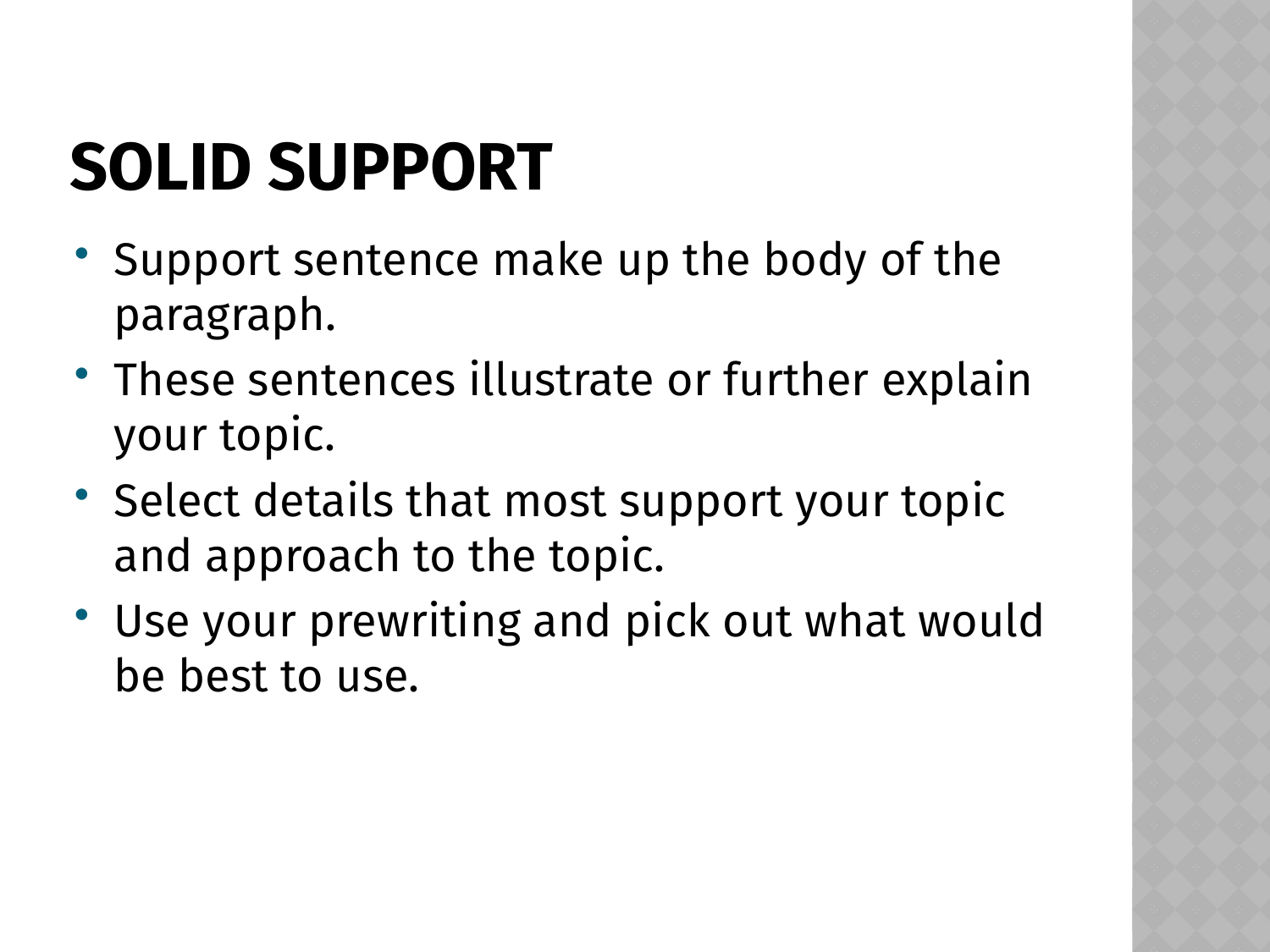

# Solid support
Support sentence make up the body of the paragraph.
These sentences illustrate or further explain your topic.
Select details that most support your topic and approach to the topic.
Use your prewriting and pick out what would be best to use.